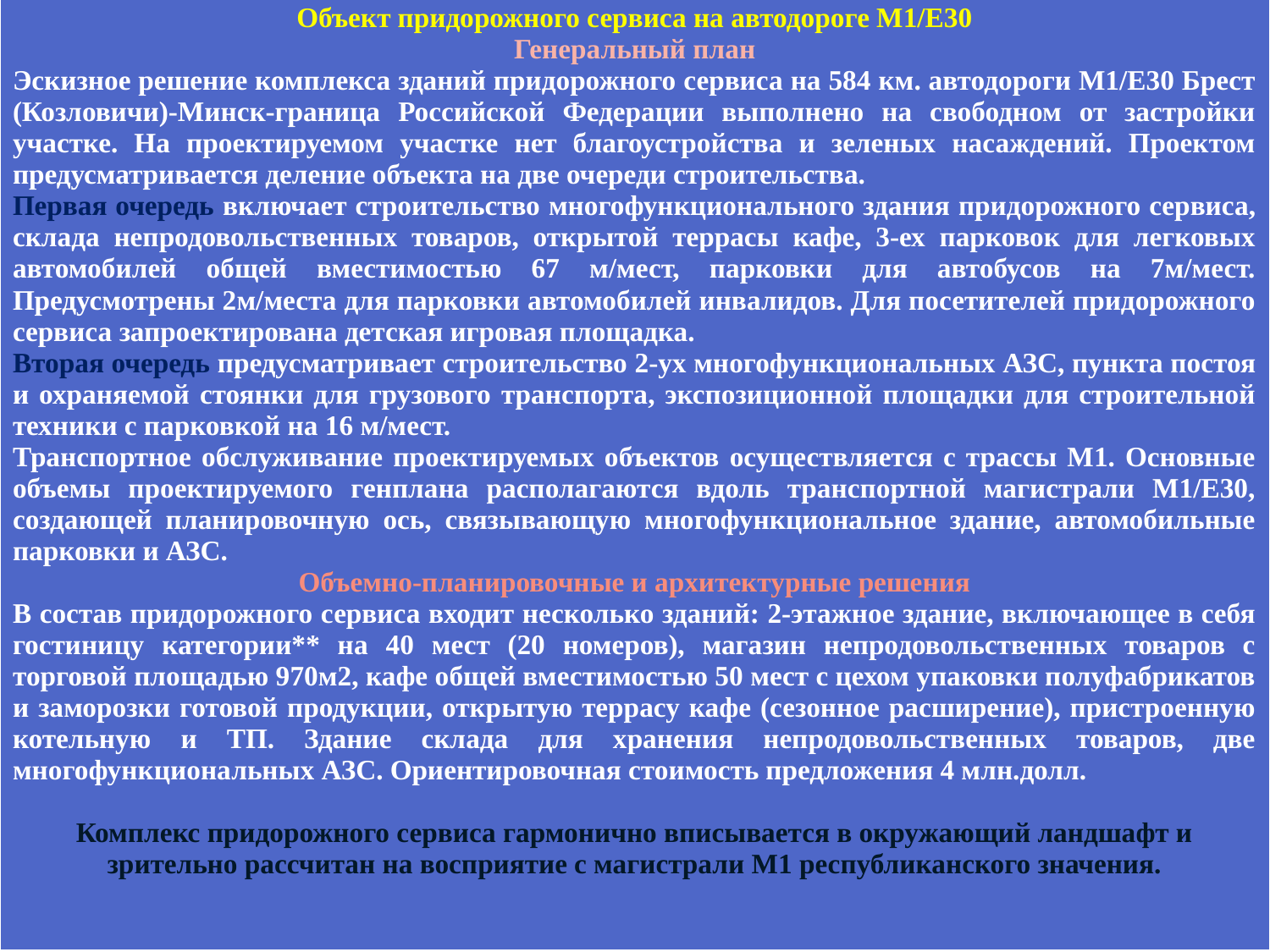

| Объект придорожного сервиса на автодороге М1/Е30 Генеральный план Эскизное решение комплекса зданий придорожного сервиса на 584 км. автодороги М1/Е30 Брест (Козловичи)-Минск-граница Российской Федерации выполнено на свободном от застройки участке. На проектируемом участке нет благоустройства и зеленых насаждений. Проектом предусматривается деление объекта на две очереди строительства. Первая очередь включает строительство многофункционального здания придорожного сервиса, склада непродовольственных товаров, открытой террасы кафе, 3-ех парковок для легковых автомобилей общей вместимостью 67 м/мест, парковки для автобусов на 7м/мест. Предусмотрены 2м/места для парковки автомобилей инвалидов. Для посетителей придорожного сервиса запроектирована детская игровая площадка. Вторая очередь предусматривает строительство 2-ух многофункциональных АЗС, пункта постоя и охраняемой стоянки для грузового транспорта, экспозиционной площадки для строительной техники с парковкой на 16 м/мест. Транспортное обслуживание проектируемых объектов осуществляется с трассы М1. Основные объемы проектируемого генплана располагаются вдоль транспортной магистрали М1/Е30, создающей планировочную ось, связывающую многофункциональное здание, автомобильные парковки и АЗС. Объемно-планировочные и архитектурные решения В состав придорожного сервиса входит несколько зданий: 2-этажное здание, включающее в себя гостиницу категории\*\* на 40 мест (20 номеров), магазин непродовольственных товаров с торговой площадью 970м2, кафе общей вместимостью 50 мест с цехом упаковки полуфабрикатов и заморозки готовой продукции, открытую террасу кафе (сезонное расширение), пристроенную котельную и ТП. Здание склада для хранения непродовольственных товаров, две многофункциональных АЗС. Ориентировочная стоимость предложения 4 млн.долл.   Комплекс придорожного сервиса гармонично вписывается в окружающий ландшафт и зрительно рассчитан на восприятие с магистрали М1 республиканского значения. |
| --- |